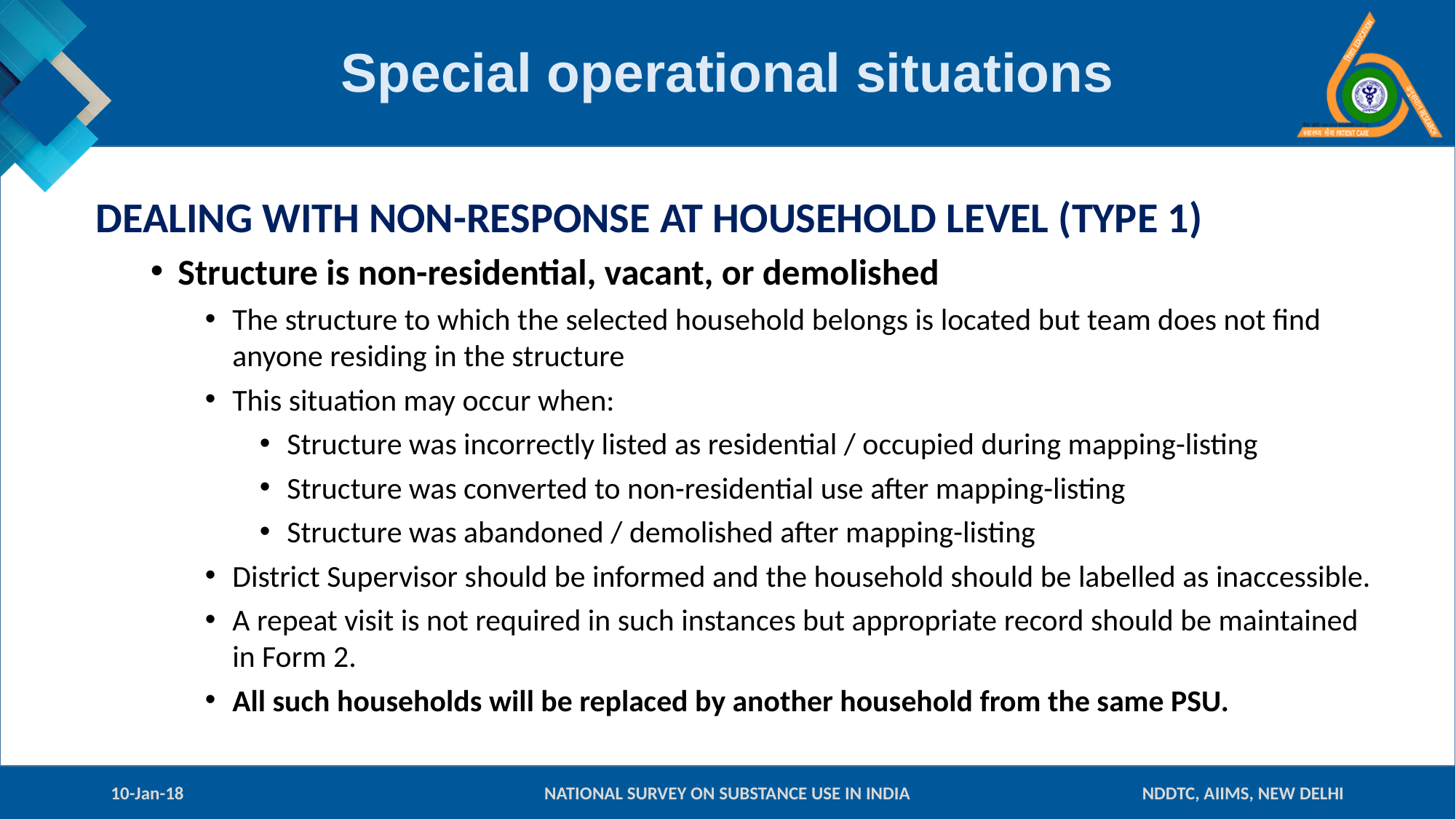

# Special operational situations
DEALING WITH NON-RESPONSE AT HOUSEHOLD LEVEL (TYPE 1)
Structure is non-residential, vacant, or demolished
The structure to which the selected household belongs is located but team does not find anyone residing in the structure
This situation may occur when:
Structure was incorrectly listed as residential / occupied during mapping-listing
Structure was converted to non-residential use after mapping-listing
Structure was abandoned / demolished after mapping-listing
District Supervisor should be informed and the household should be labelled as inaccessible.
A repeat visit is not required in such instances but appropriate record should be maintained in Form 2.
All such households will be replaced by another household from the same PSU.

10-Jan-18
NATIONAL SURVEY ON SUBSTANCE USE IN INDIA
NDDTC, AIIMS, NEW DELHI